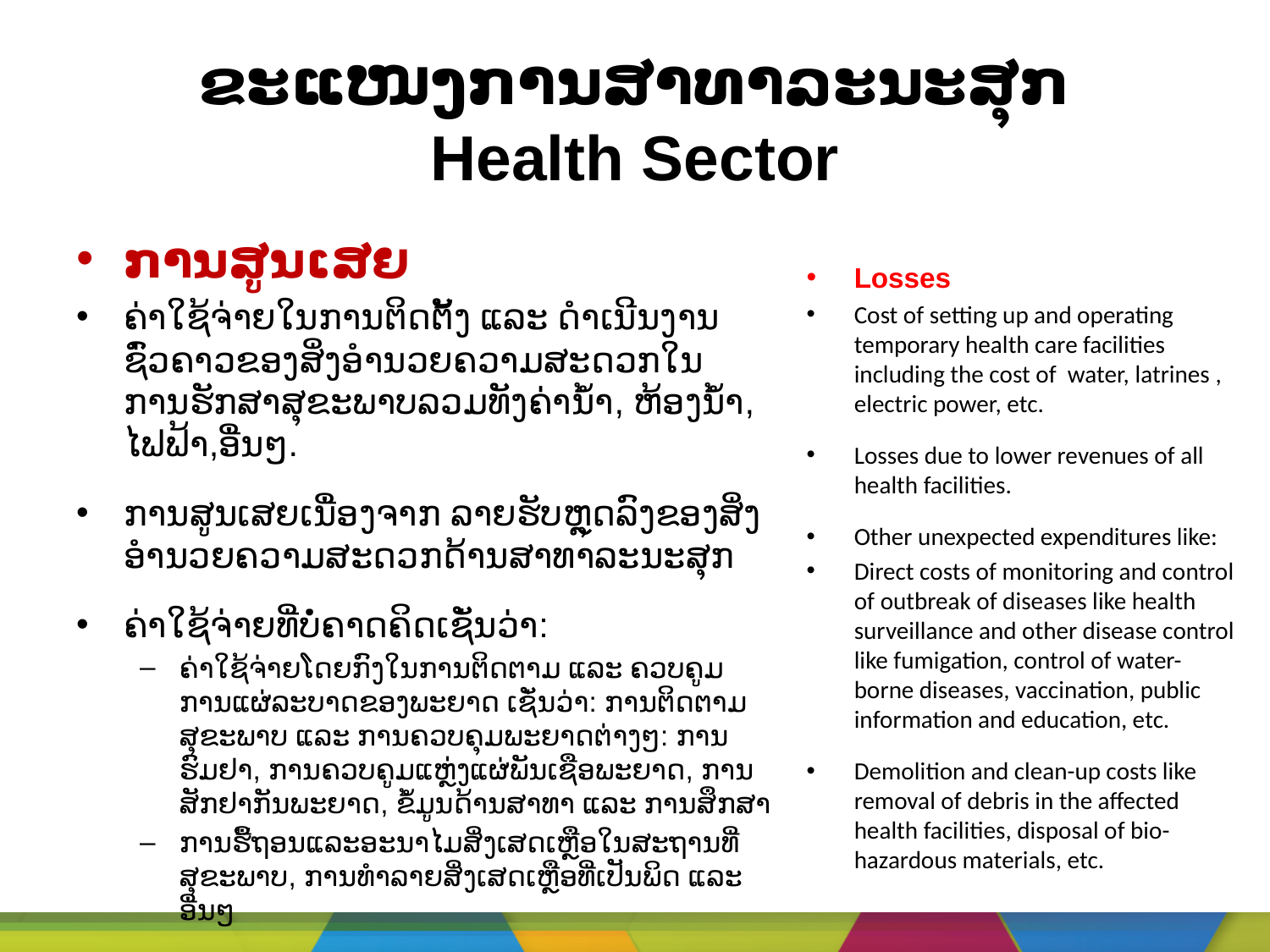

# ຂະແໜງການສາທາລະນະສຸກ Health Sector
ການສູນເສຍ
ຄ່າໃຊ້ຈ່າຍໃນການຕິດຕັ້ງ ແລະ ດຳເນີນງານຊົ່ວຄາວຂອງສິ່ງອຳນວຍຄວາມສະດວກໃນການຮັກສາສຸຂະພາບລວມທັງຄ່ານ້ຳ, ຫ້ອງນ້ຳ, ໄຟຟ້າ,ອື່ນໆ.

ການສູນເສຍເນື່ອງຈາກ ລາຍຮັບຫຼຸດລົງຂອງສິ່ງອຳນວຍຄວາມສະດວກດ້ານສາທາລະນະສຸກ

ຄ່າໃຊ້ຈ່າຍທີ່ບໍ່ຄາດຄິດເຊັ່ນວ່າ:
ຄ່າໃຊ້ຈ່າຍໂດຍກົງໃນການຕິດຕາມ ແລະ ຄວບຄູມການແຜ່ລະບາດຂອງພະຍາດ ເຊັ່ນວ່າ: ການຕິດຕາມສຸຂະພາບ ແລະ ການຄວບຄຸມພະຍາດຕ່າງໆ: ການຮົມຢາ, ການຄວບຄູມແຫຼ່ງແຜ່ພັນເຊືອພະຍາດ, ການສັກຢາກັນພະຍາດ, ຂໍ້ມູນດ້ານສາທາ ແລະ ການສຶກສາ
ການຮື້ຖອນແລະອະນາໄມສິ່ງເສດເຫຼືອໃນສະຖານທີ່ສຸຂະພາບ, ການທໍາລາຍສິ່ງເສດເຫຼືອທີ່ເປັນພິດ ແລະ ອື່ນໆ
Losses
Cost of setting up and operating temporary health care facilities including the cost of  water, latrines , electric power, etc.

Losses due to lower revenues of all health facilities.

Other unexpected expenditures like:
Direct costs of monitoring and control of outbreak of diseases like health surveillance and other disease control like fumigation, control of water-borne diseases, vaccination, public information and education, etc.

Demolition and clean-up costs like removal of debris in the affected health facilities, disposal of bio-hazardous materials, etc.